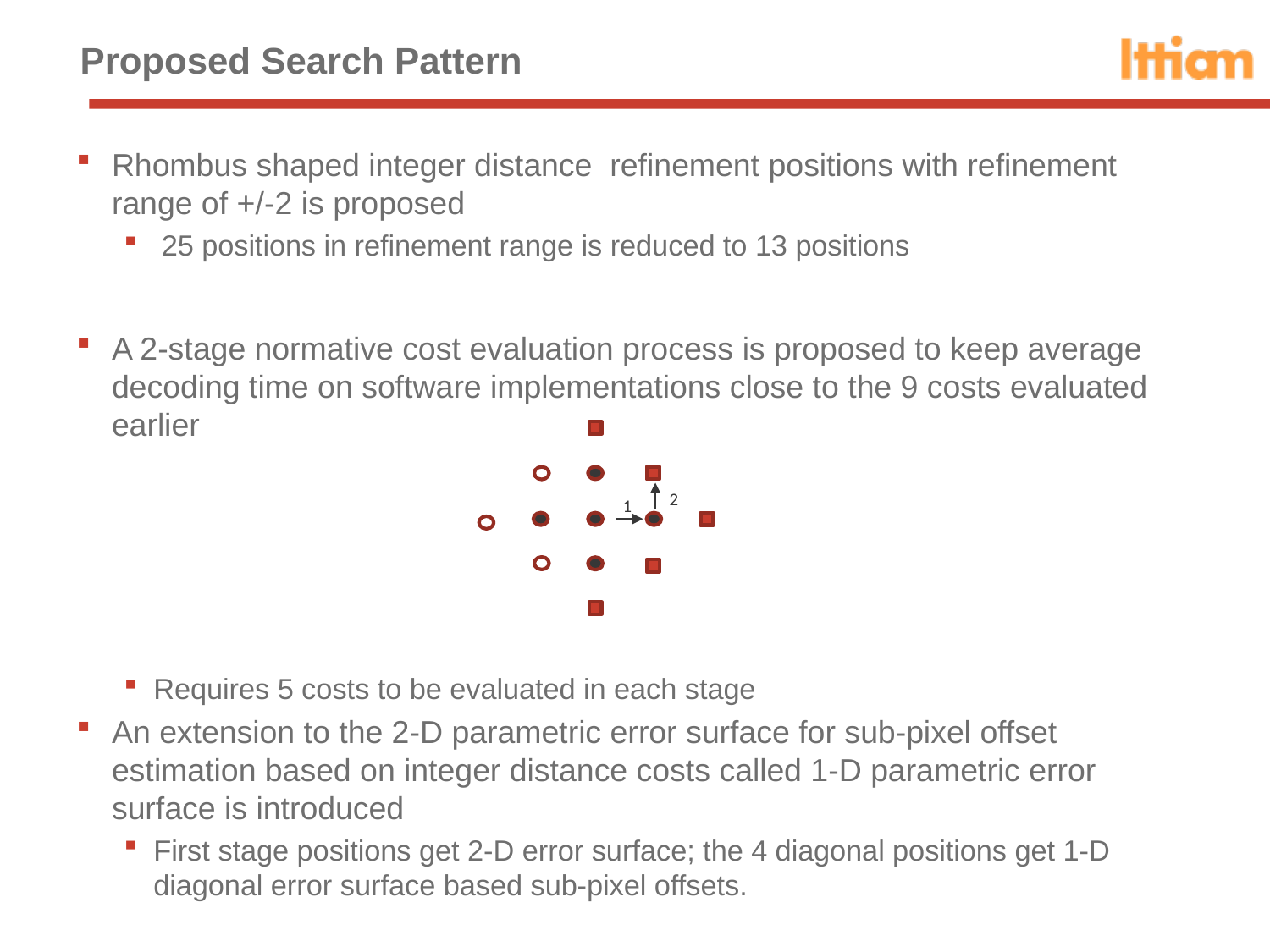

# Proposed Search Pattern
Rhombus shaped integer distance  refinement positions with refinement range of +/-2 is proposed
 25 positions in refinement range is reduced to 13 positions

A 2-stage normative cost evaluation process is proposed to keep average decoding time on software implementations close to the 9 costs evaluated earlier

Requires 5 costs to be evaluated in each stage
An extension to the 2-D parametric error surface for sub-pixel offset estimation based on integer distance costs called 1-D parametric error surface is introduced
First stage positions get 2-D error surface; the 4 diagonal positions get 1-D diagonal error surface based sub-pixel offsets.

2
1
0